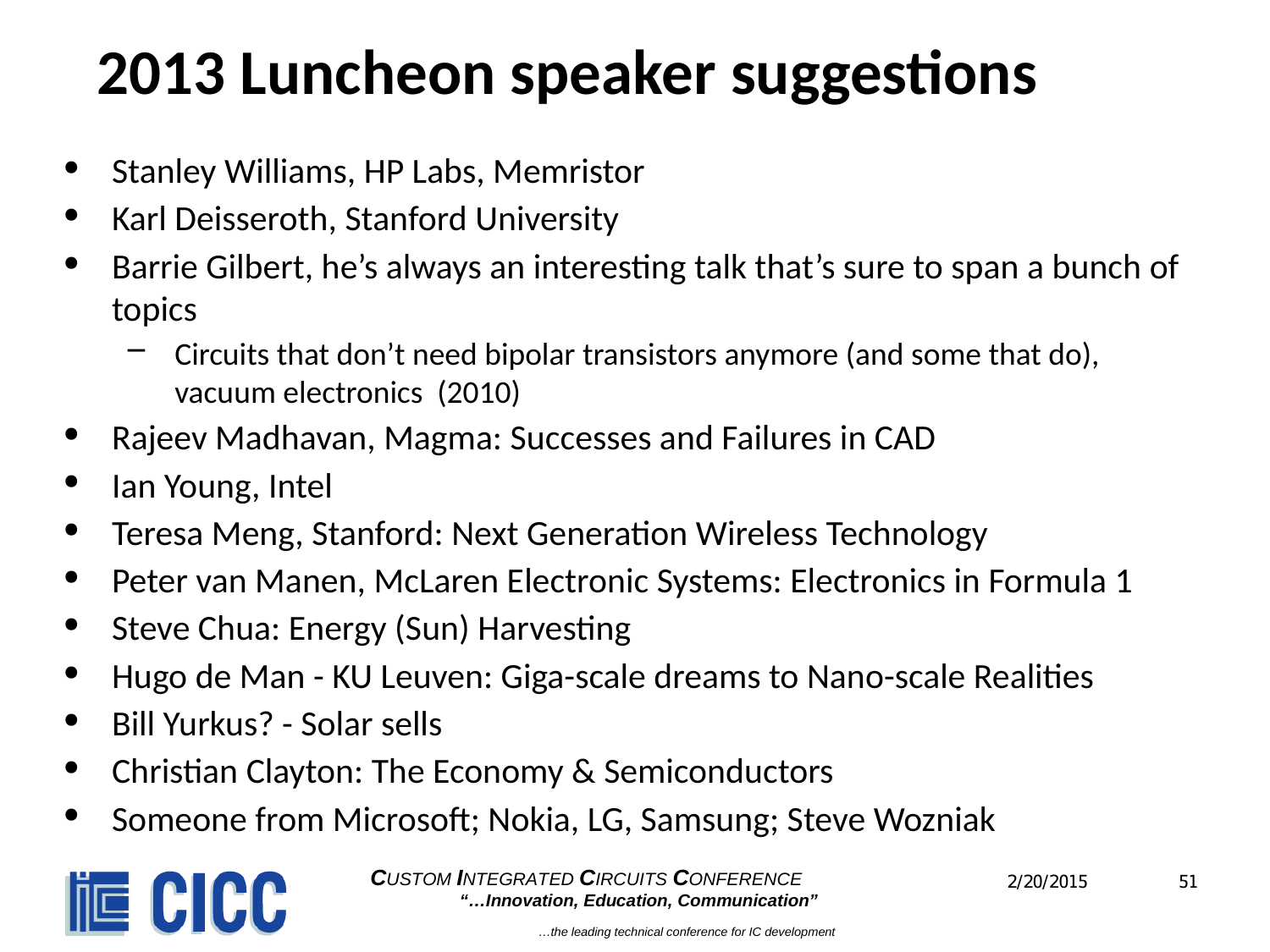

# 2013 Luncheon speaker suggestions
Stanley Williams, HP Labs, Memristor
Karl Deisseroth, Stanford University
Barrie Gilbert, he’s always an interesting talk that’s sure to span a bunch of topics
Circuits that don’t need bipolar transistors anymore (and some that do), vacuum electronics  (2010)
Rajeev Madhavan, Magma: Successes and Failures in CAD
Ian Young, Intel
Teresa Meng, Stanford: Next Generation Wireless Technology
Peter van Manen, McLaren Electronic Systems: Electronics in Formula 1
Steve Chua: Energy (Sun) Harvesting
Hugo de Man - KU Leuven: Giga-scale dreams to Nano-scale Realities
Bill Yurkus? - Solar sells
Christian Clayton: The Economy & Semiconductors
Someone from Microsoft; Nokia, LG, Samsung; Steve Wozniak